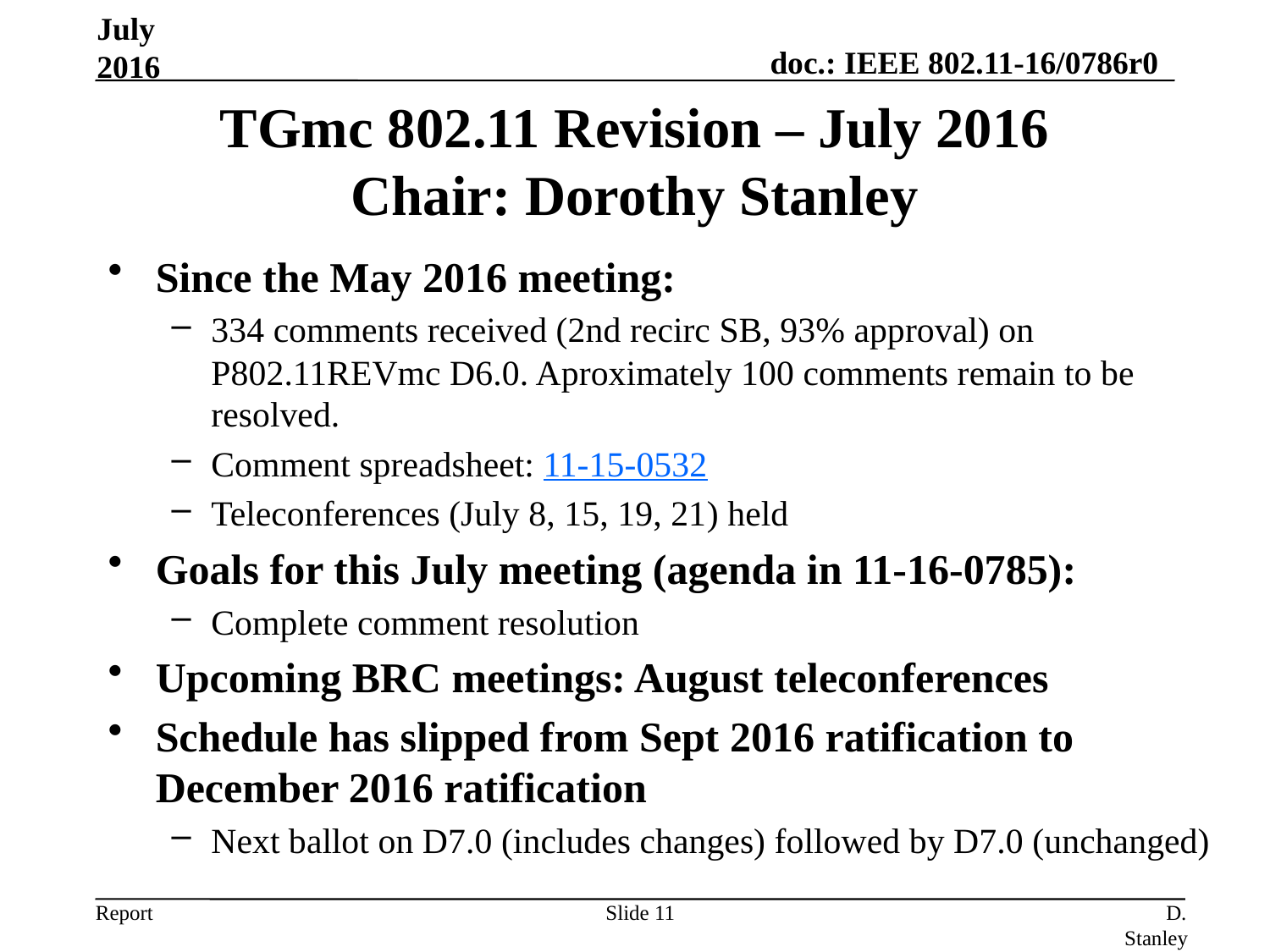

July 2016
# TGmc 802.11 Revision – July 2016 Chair: Dorothy Stanley
Since the May 2016 meeting:
334 comments received (2nd recirc SB, 93% approval) on P802.11REVmc D6.0. Aproximately 100 comments remain to be resolved.
Comment spreadsheet: 11-15-0532
Teleconferences (July 8, 15, 19, 21) held
Goals for this July meeting (agenda in 11-16-0785):
Complete comment resolution
Upcoming BRC meetings: August teleconferences
Schedule has slipped from Sept 2016 ratification to December 2016 ratification
Next ballot on D7.0 (includes changes) followed by D7.0 (unchanged)

Slide 11
D. Stanley, HP Enterprise